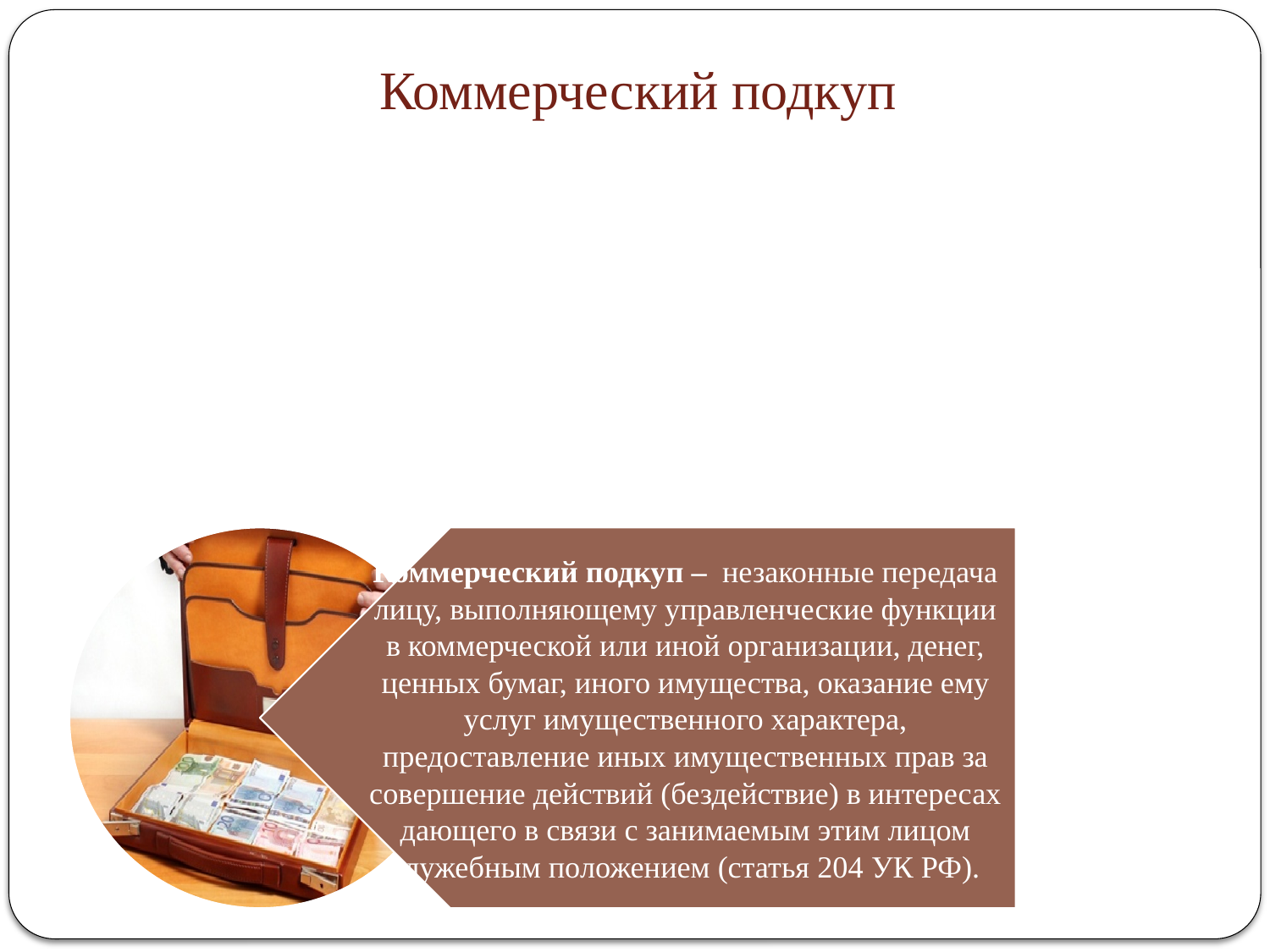

# Коммерческий подкуп
Коммерческий подкуп –  незаконные передача лицу, выполняющему управленческие функции в коммерческой или иной организации, денег, ценных бумаг, иного имущества, оказание ему услуг имущественного характера, предоставление иных имущественных прав за совершение действий (бездействие) в интересах дающего в связи с занимаемым этим лицом служебным положением (статья 204 УК РФ).